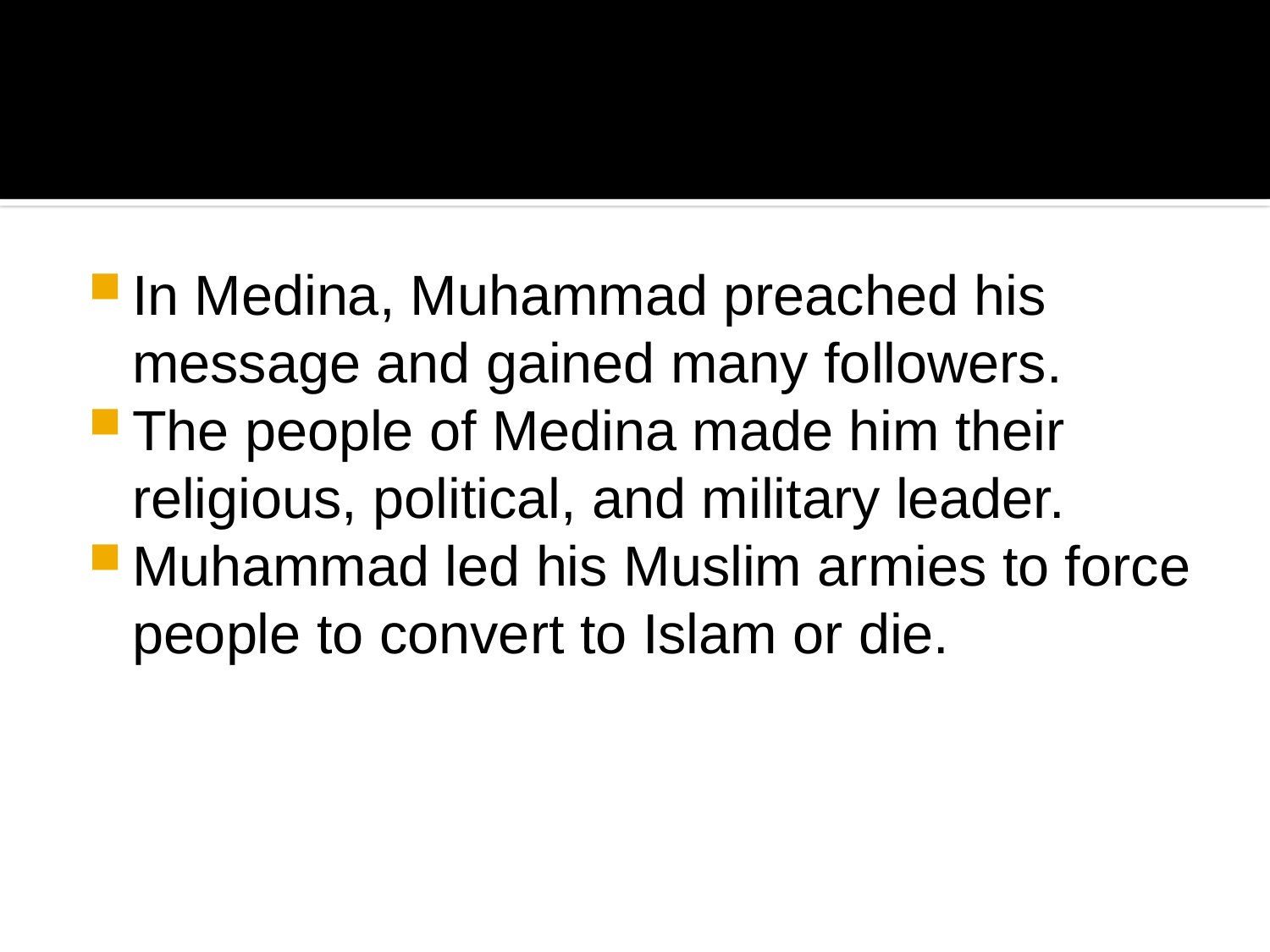

#
In Medina, Muhammad preached his message and gained many followers.
The people of Medina made him their religious, political, and military leader.
Muhammad led his Muslim armies to force people to convert to Islam or die.